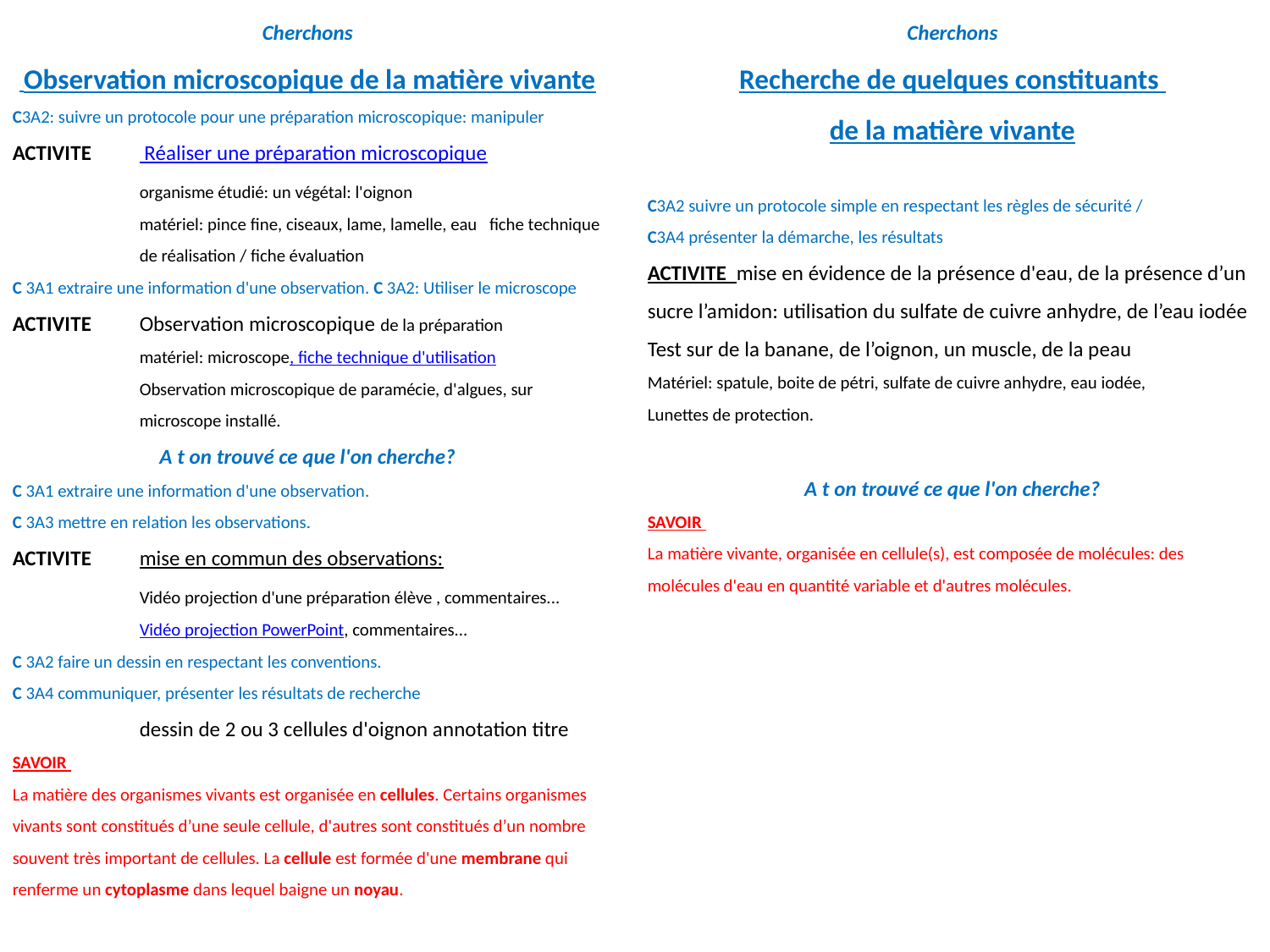

Cherchons
 Observation microscopique de la matière vivante
C3A2: suivre un protocole pour une préparation microscopique: manipuler
ACTIVITE 	 Réaliser une préparation microscopique
	organisme étudié: un végétal: l'oignon
	matériel: pince fine, ciseaux, lame, lamelle, eau   fiche technique 	de réalisation / fiche évaluation
C 3A1 extraire une information d'une observation. C 3A2: Utiliser le microscope
ACTIVITE 	Observation microscopique de la préparation
	matériel: microscope, fiche technique d'utilisation
	Observation microscopique de paramécie, d'algues, sur 	microscope installé.
A t on trouvé ce que l'on cherche?
C 3A1 extraire une information d'une observation.
C 3A3 mettre en relation les observations.
ACTIVITE	mise en commun des observations:
	Vidéo projection d'une préparation élève , commentaires...
	Vidéo projection PowerPoint, commentaires...
C 3A2 faire un dessin en respectant les conventions.
C 3A4 communiquer, présenter les résultats de recherche
	dessin de 2 ou 3 cellules d'oignon annotation titre
SAVOIR
La matière des organismes vivants est organisée en cellules. Certains organismes vivants sont constitués d’une seule cellule, d'autres sont constitués d’un nombre souvent très important de cellules. La cellule est formée d'une membrane qui renferme un cytoplasme dans lequel baigne un noyau.
Cherchons
Recherche de quelques constituants
de la matière vivante

C3A2 suivre un protocole simple en respectant les règles de sécurité /
C3A4 présenter la démarche, les résultats
ACTIVITE  mise en évidence de la présence d'eau, de la présence d’un sucre l’amidon: utilisation du sulfate de cuivre anhydre, de l’eau iodée
Test sur de la banane, de l’oignon, un muscle, de la peau
Matériel: spatule, boite de pétri, sulfate de cuivre anhydre, eau iodée,
Lunettes de protection.

A t on trouvé ce que l'on cherche?
SAVOIR
La matière vivante, organisée en cellule(s), est composée de molécules: des molécules d'eau en quantité variable et d'autres molécules.